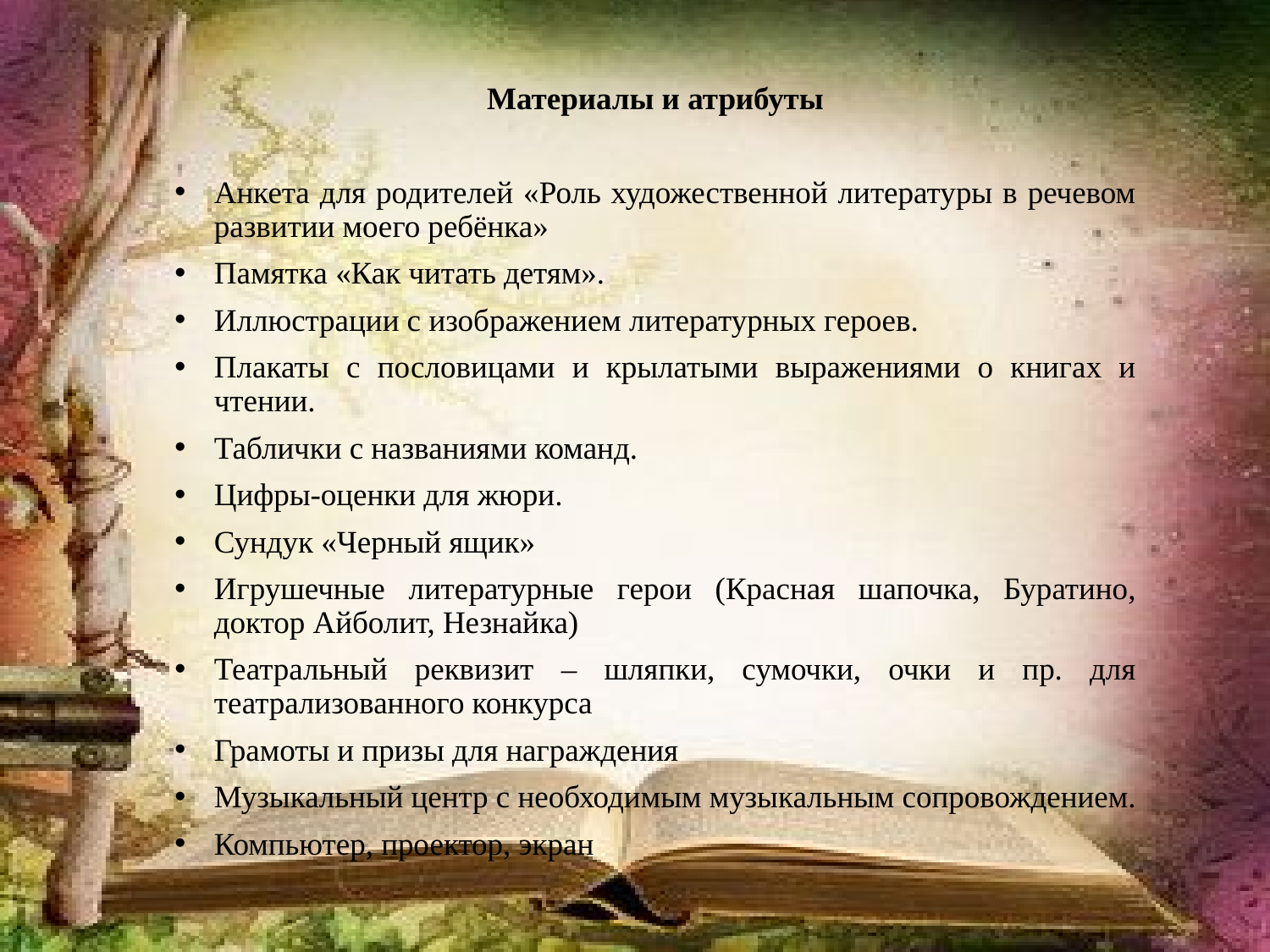

Материалы и атрибуты

Анкета для родителей «Роль художественной литературы в речевом развитии моего ребёнка»
Памятка «Как читать детям».
Иллюстрации с изображением литературных героев.
Плакаты с пословицами и крылатыми выражениями о книгах и чтении.
Таблички с названиями команд.
Цифры-оценки для жюри.
Сундук «Черный ящик»
Игрушечные литературные герои (Красная шапочка, Буратино, доктор Айболит, Незнайка)
Театральный реквизит – шляпки, сумочки, очки и пр. для театрализованного конкурса
Грамоты и призы для награждения
Музыкальный центр с необходимым музыкальным сопровождением.
Компьютер, проектор, экран